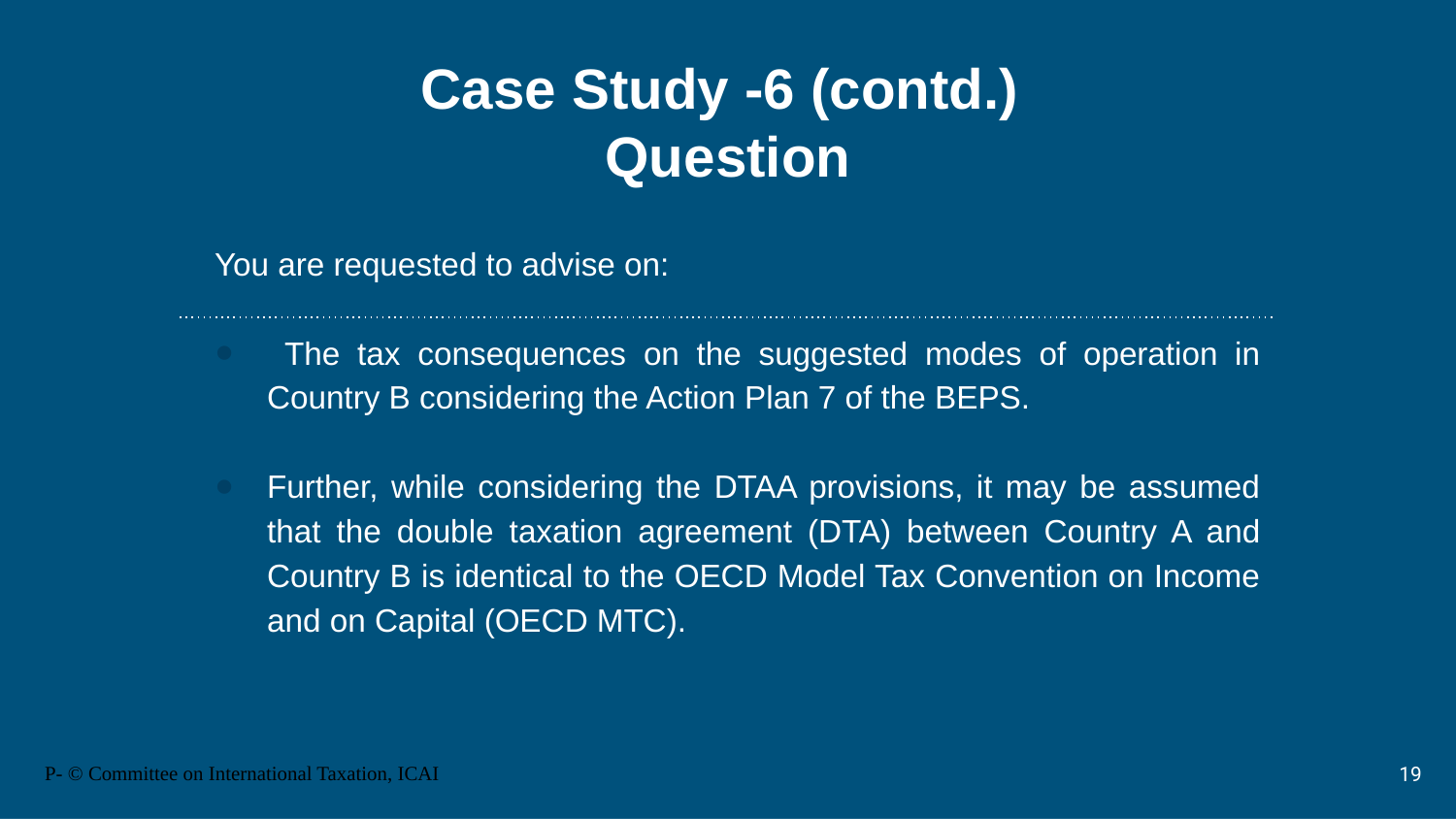

# Case Study -6 (contd.) Question
You are requested to advise on:

 The tax consequences on the suggested modes of operation in Country B considering the Action Plan 7 of the BEPS.

Further, while considering the DTAA provisions, it may be assumed that the double taxation agreement (DTA) between Country A and Country B is identical to the OECD Model Tax Convention on Income and on Capital (OECD MTC).
19
P- © Committee on International Taxation, ICAI